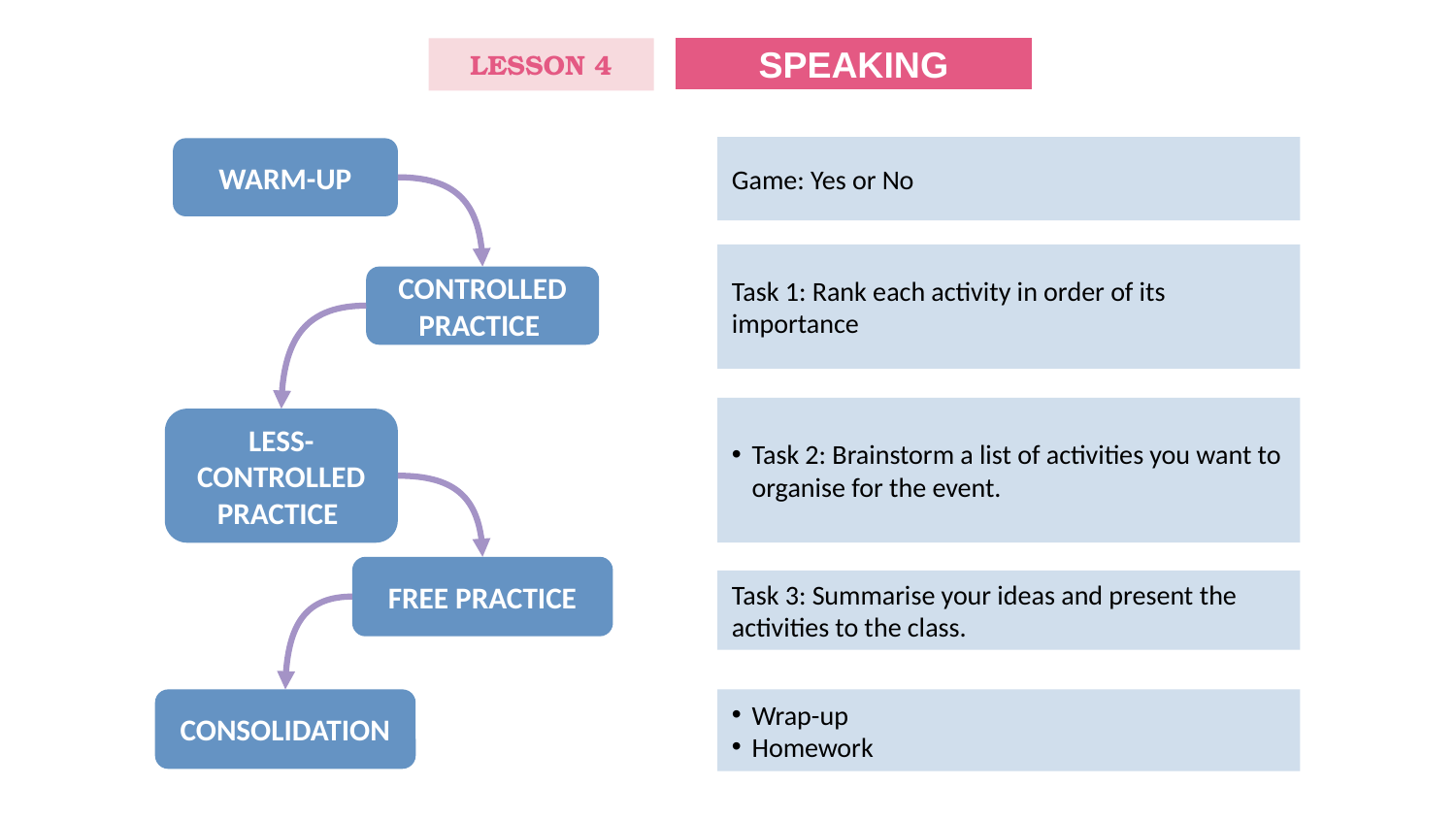

SPEAKING
LESSON 4
Game: Yes or No
WARM-UP
Task 1: Rank each activity in order of its importance
CONTROLLED PRACTICE
Task 2: Brainstorm a list of activities you want to organise for the event.
LESS-CONTROLLED PRACTICE
FREE PRACTICE
Task 3: Summarise your ideas and present the activities to the class.
CONSOLIDATION
Wrap-up
Homework